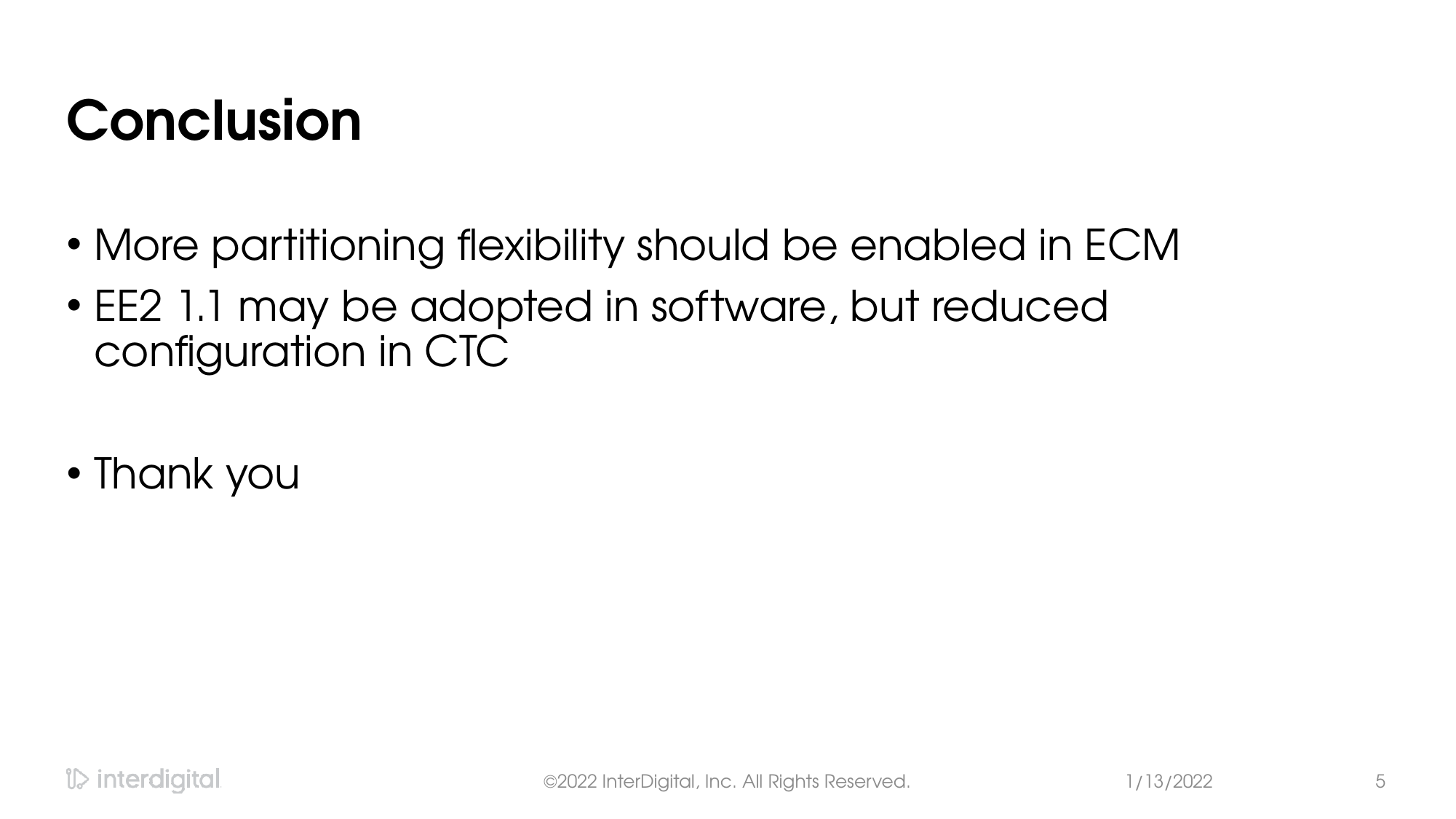

# Conclusion
More partitioning flexibility should be enabled in ECM
EE2 1.1 may be adopted in software, but reduced configuration in CTC

Thank you
©2022 InterDigital, Inc. All Rights Reserved.
1/13/2022
5